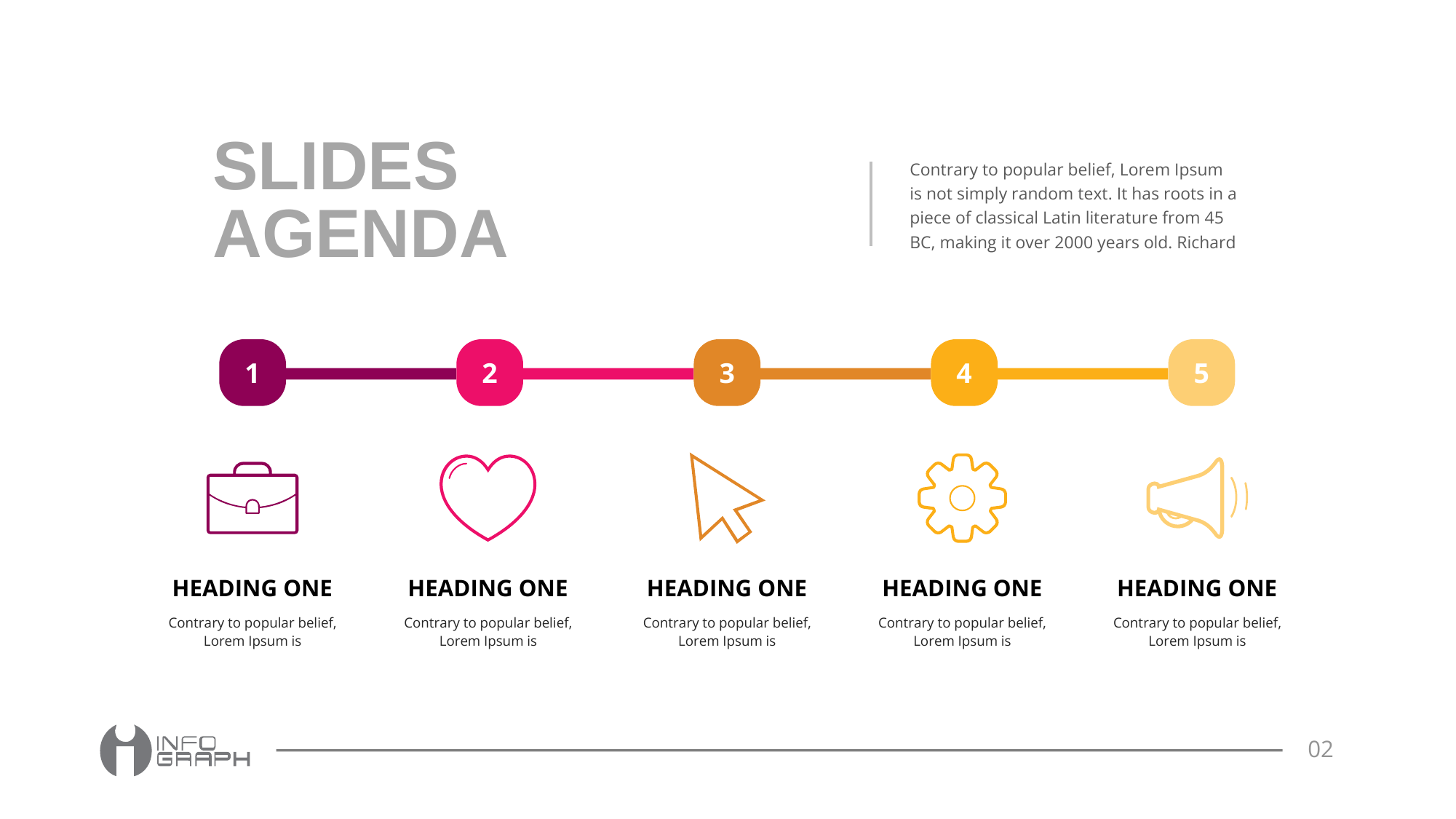

SLIDES
AGENDA
Contrary to popular belief, Lorem Ipsum is not simply random text. It has roots in a piece of classical Latin literature from 45 BC, making it over 2000 years old. Richard

1
2
3
4
5

HEADING ONE
Contrary to popular belief, Lorem Ipsum is
HEADING ONE
Contrary to popular belief, Lorem Ipsum is
HEADING ONE
Contrary to popular belief, Lorem Ipsum is
HEADING ONE
Contrary to popular belief, Lorem Ipsum is
HEADING ONE
Contrary to popular belief, Lorem Ipsum is
02